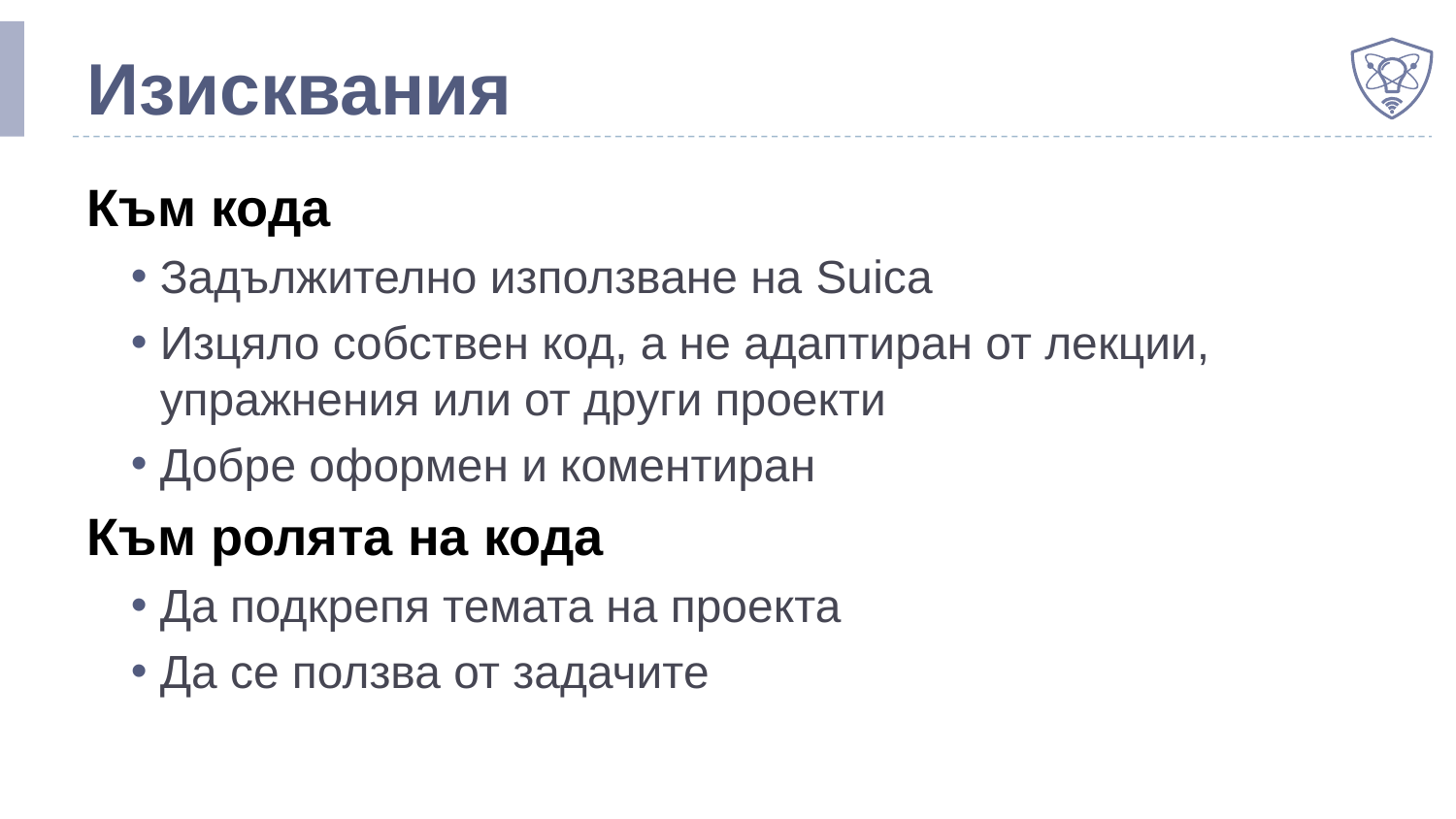

# Изисквания
Към кода
Задължително използване на Suica
Изцяло собствен код, а не адаптиран от лекции, упражнения или от други проекти
Добре оформен и коментиран
Към ролята на кода
Да подкрепя темата на проекта
Да се ползва от задачите